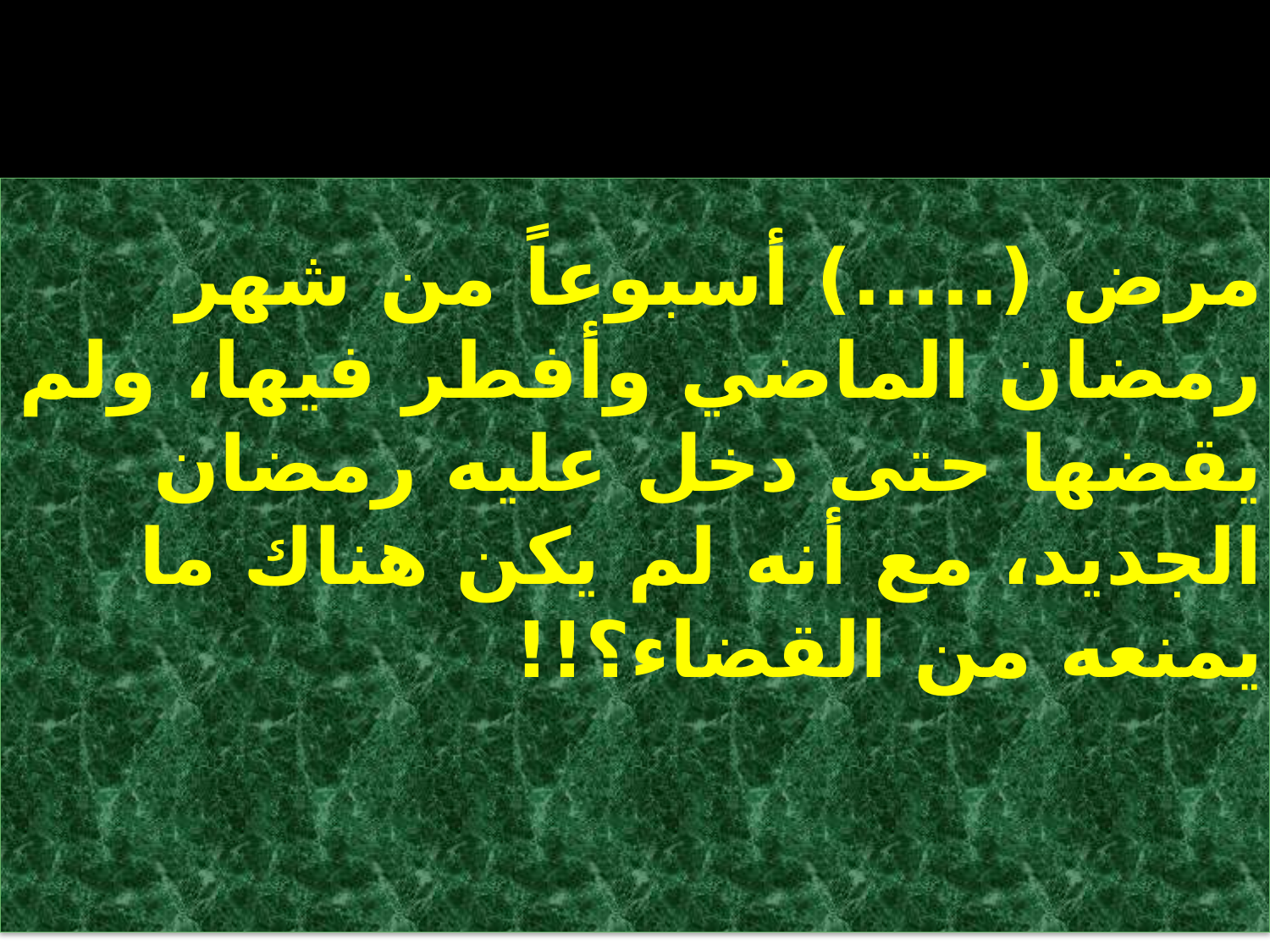

# مرض (.....) أسبوعاً من شهر رمضان الماضي وأفطر فيها، ولم يقضها حتى دخل عليه رمضان الجديد، مع أنه لم يكن هناك ما يمنعه من القضاء؟!!